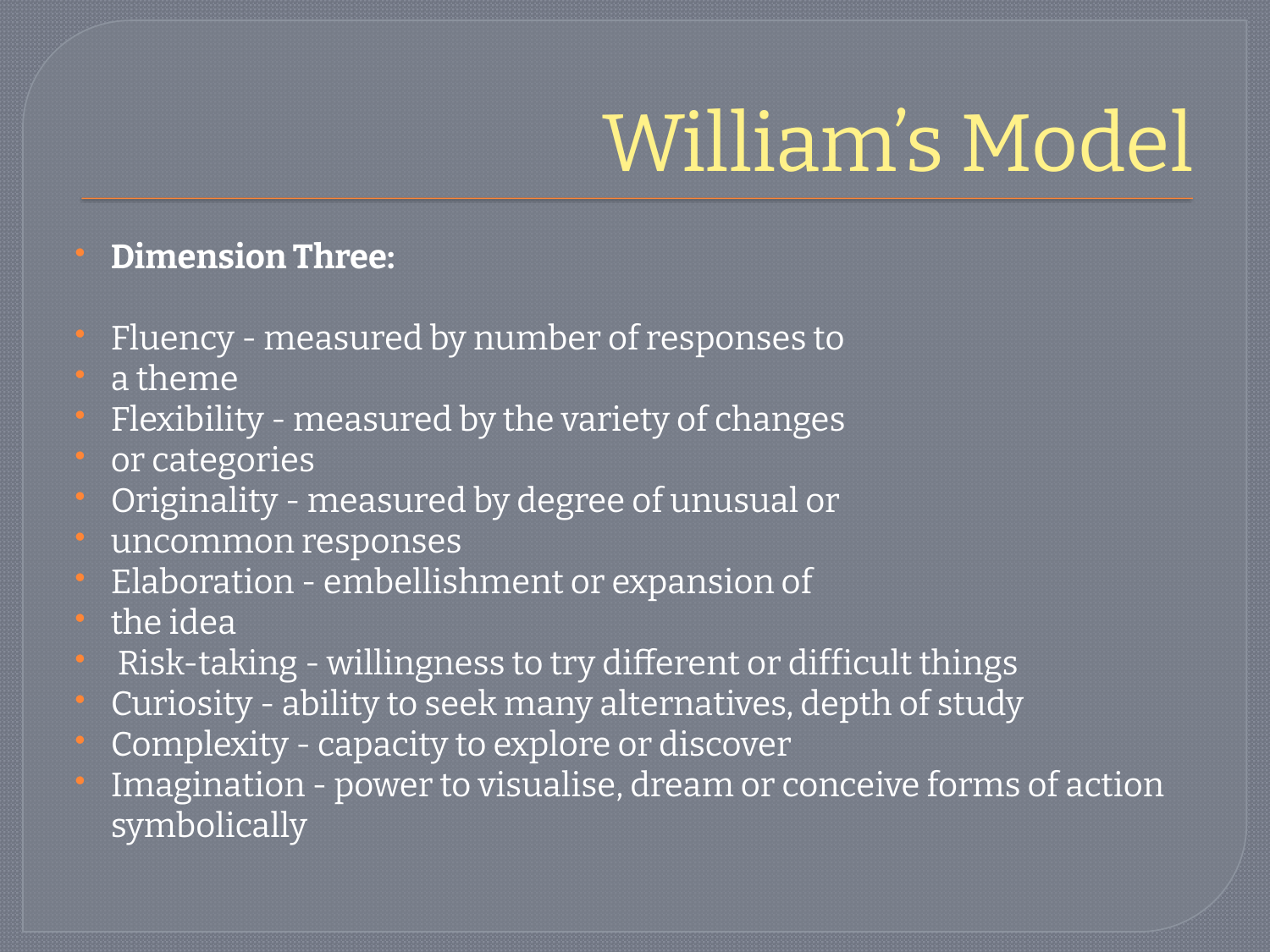

# William’s Model
Dimension Three:

Fluency - measured by number of responses to
a theme
Flexibility - measured by the variety of changes
or categories
Originality - measured by degree of unusual or
uncommon responses
Elaboration - embellishment or expansion of
the idea
 Risk-taking - willingness to try different or difficult things
Curiosity - ability to seek many alternatives, depth of study
Complexity - capacity to explore or discover
Imagination - power to visualise, dream or conceive forms of action symbolically